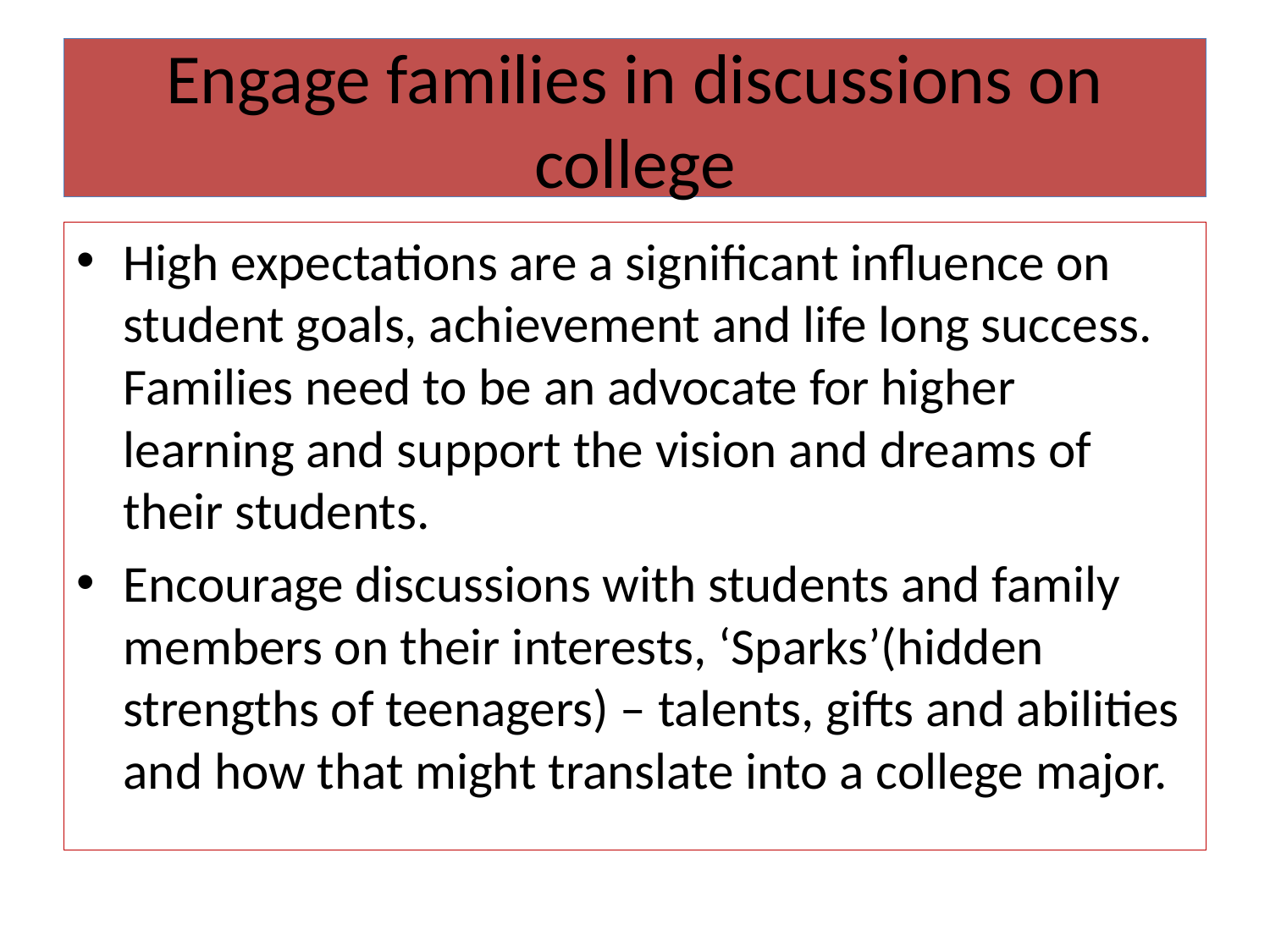

# Engage families in discussions on college
High expectations are a significant influence on student goals, achievement and life long success. Families need to be an advocate for higher learning and support the vision and dreams of their students.
Encourage discussions with students and family members on their interests, ‘Sparks’(hidden strengths of teenagers) – talents, gifts and abilities and how that might translate into a college major.